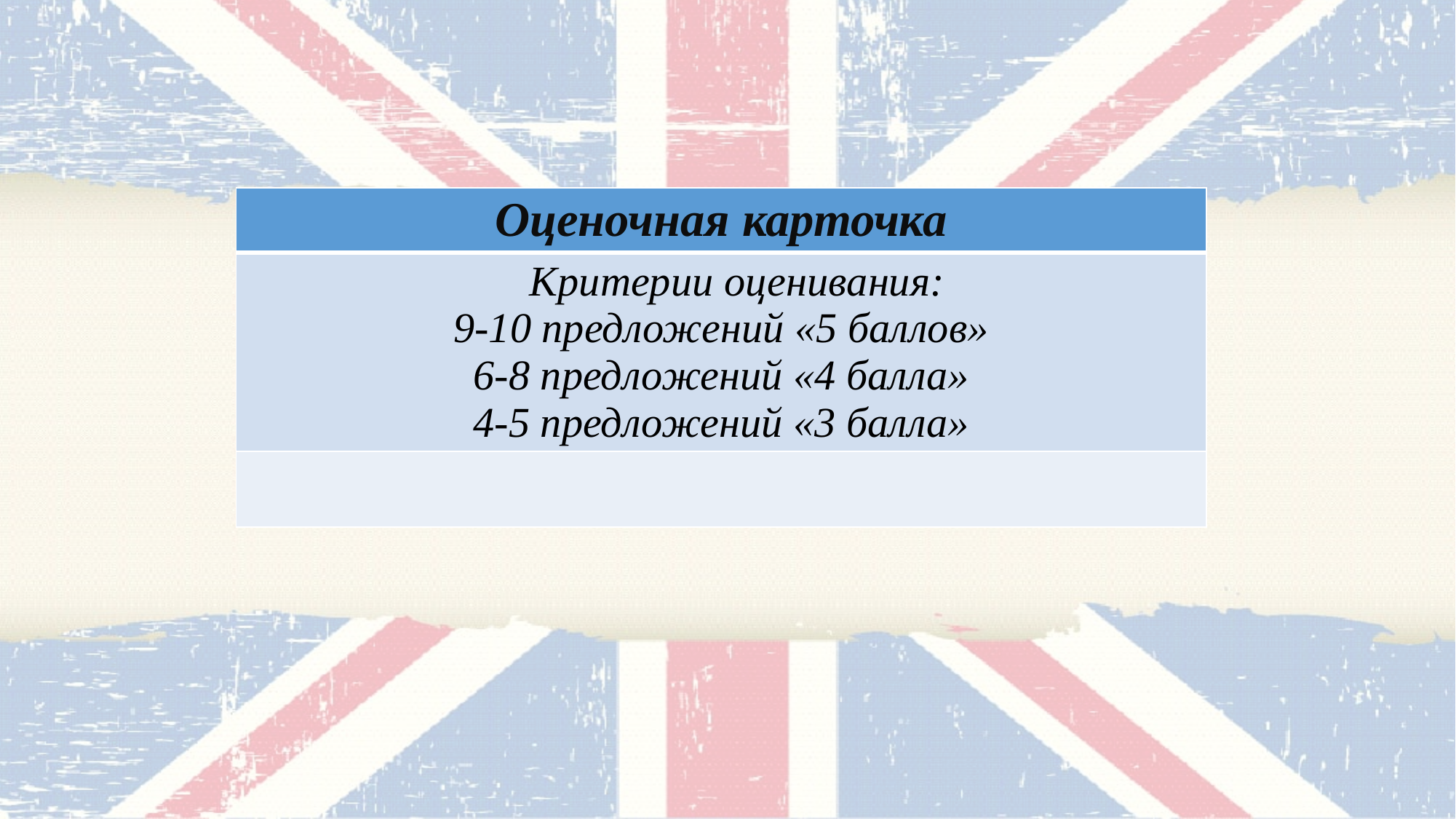

| Оценочная карточка |
| --- |
| Критерии оценивания: 9-10 предложений «5 баллов» 6-8 предложений «4 балла» 4-5 предложений «3 балла» |
|  |